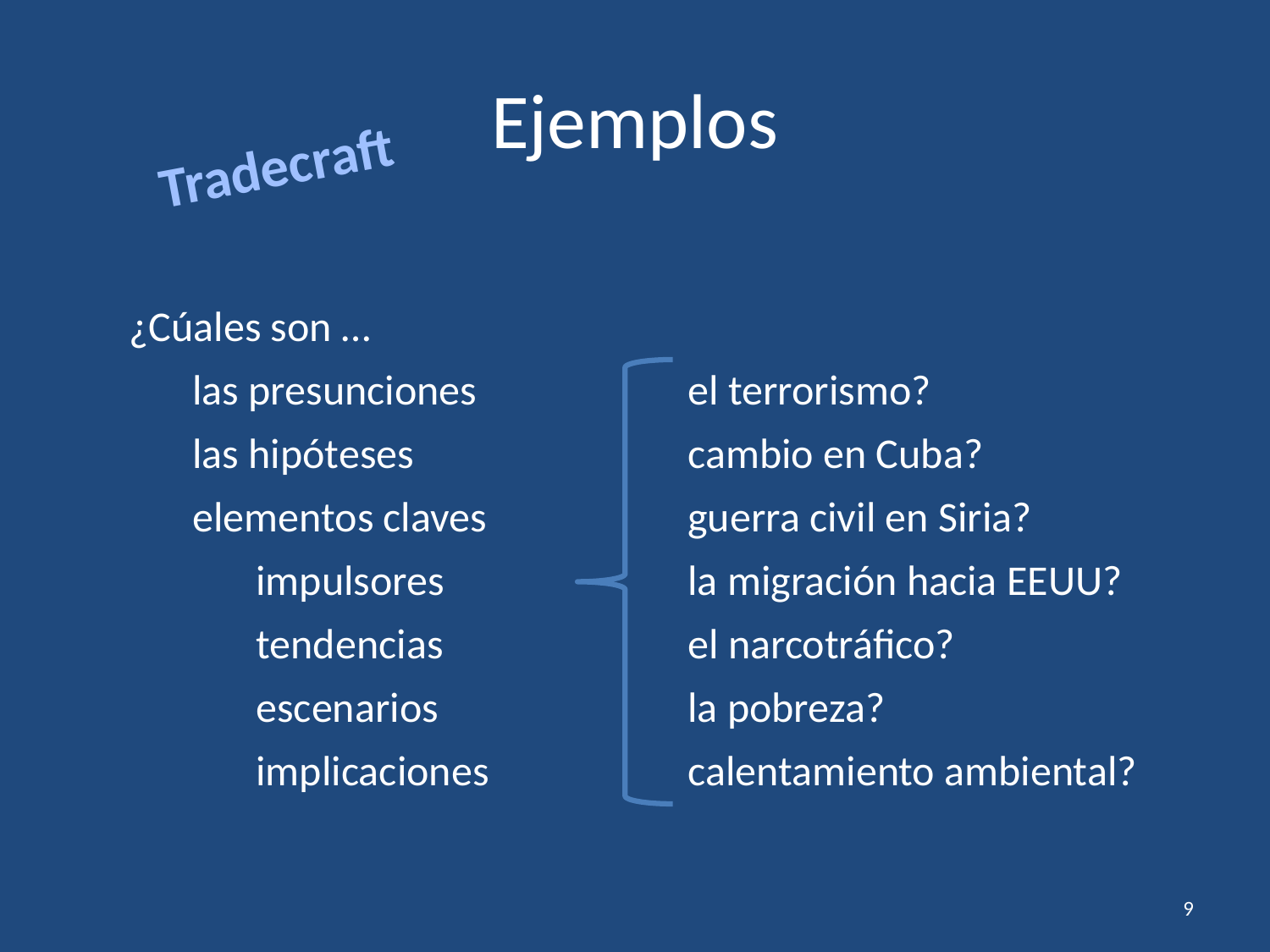

# Ejemplos
Tradecraft
|  |  |  |
| --- | --- | --- |
| ¿Cúales son … |  |  |
| las presunciones |  | el terrorismo? |
| las hipóteses |  | cambio en Cuba? |
| elementos claves |  | guerra civil en Siria? |
| impulsores |  | la migración hacia EEUU? |
| tendencias |  | el narcotráfico? |
| escenarios |  | la pobreza? |
| implicaciones |  | calentamiento ambiental? |
|  |  |  |

9